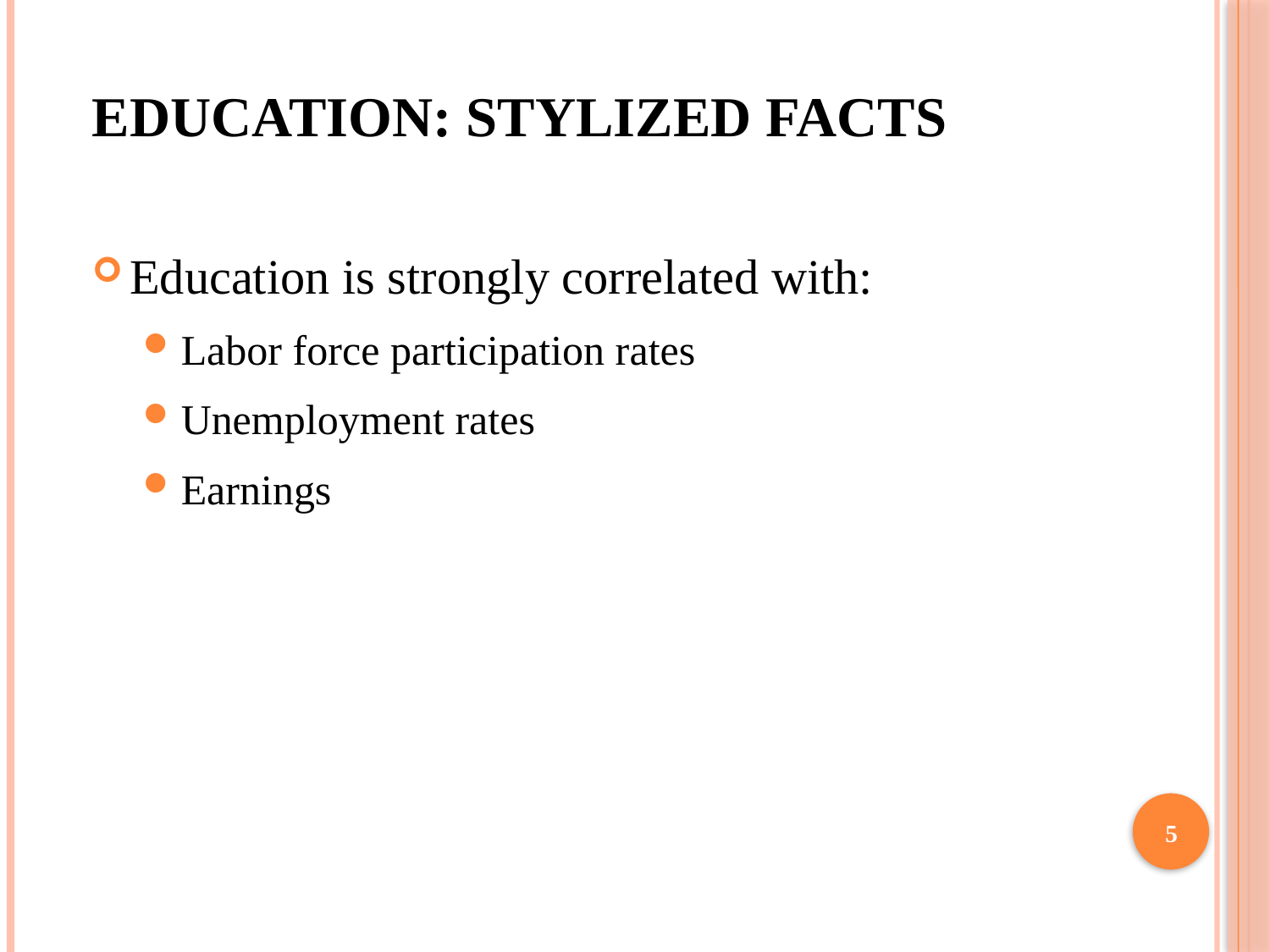

# EDUCATION: STYLIZED FACTS
Education is strongly correlated with:
Labor force participation rates
Unemployment rates
Earnings
5